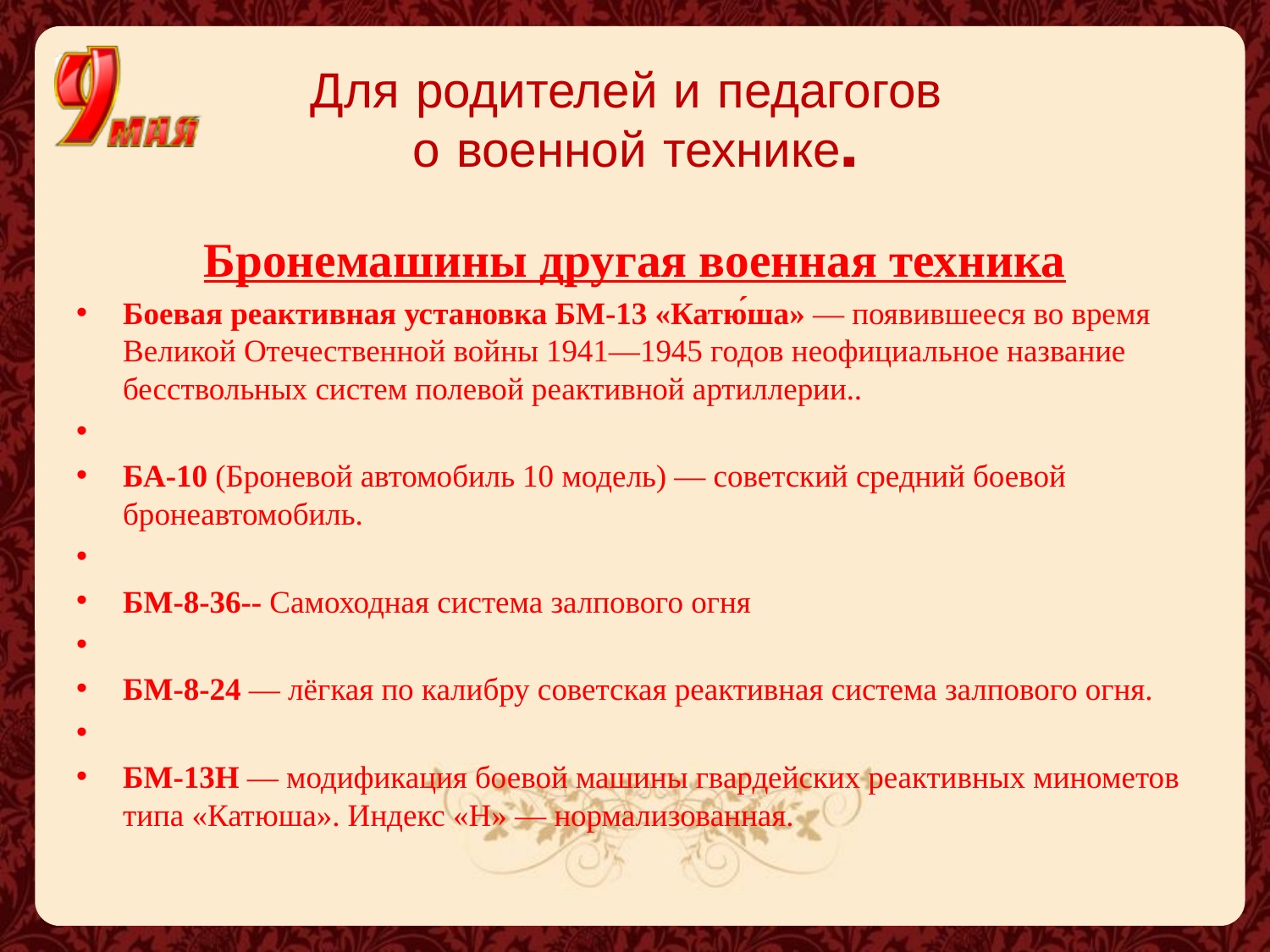

# Для родителей и педагогов о военной технике.
Бронемашины другая военная техника
Боевая реактивная установка БМ-13 «Катю́ша» — появившееся во время Великой Отечественной войны 1941—1945 годов неофициальное название бесствольных систем полевой реактивной артиллерии..

БА-10 (Броневой автомобиль 10 модель) — советский средний боевой бронеавтомобиль.

БМ-8-36-- Самоходная система залпового огня

БМ-8-24 — лёгкая по калибру советская реактивная система залпового огня.

БМ-13Н — модификация боевой машины гвардейских реактивных минометов типа «Катюша». Индекс «Н» — нормализованная.